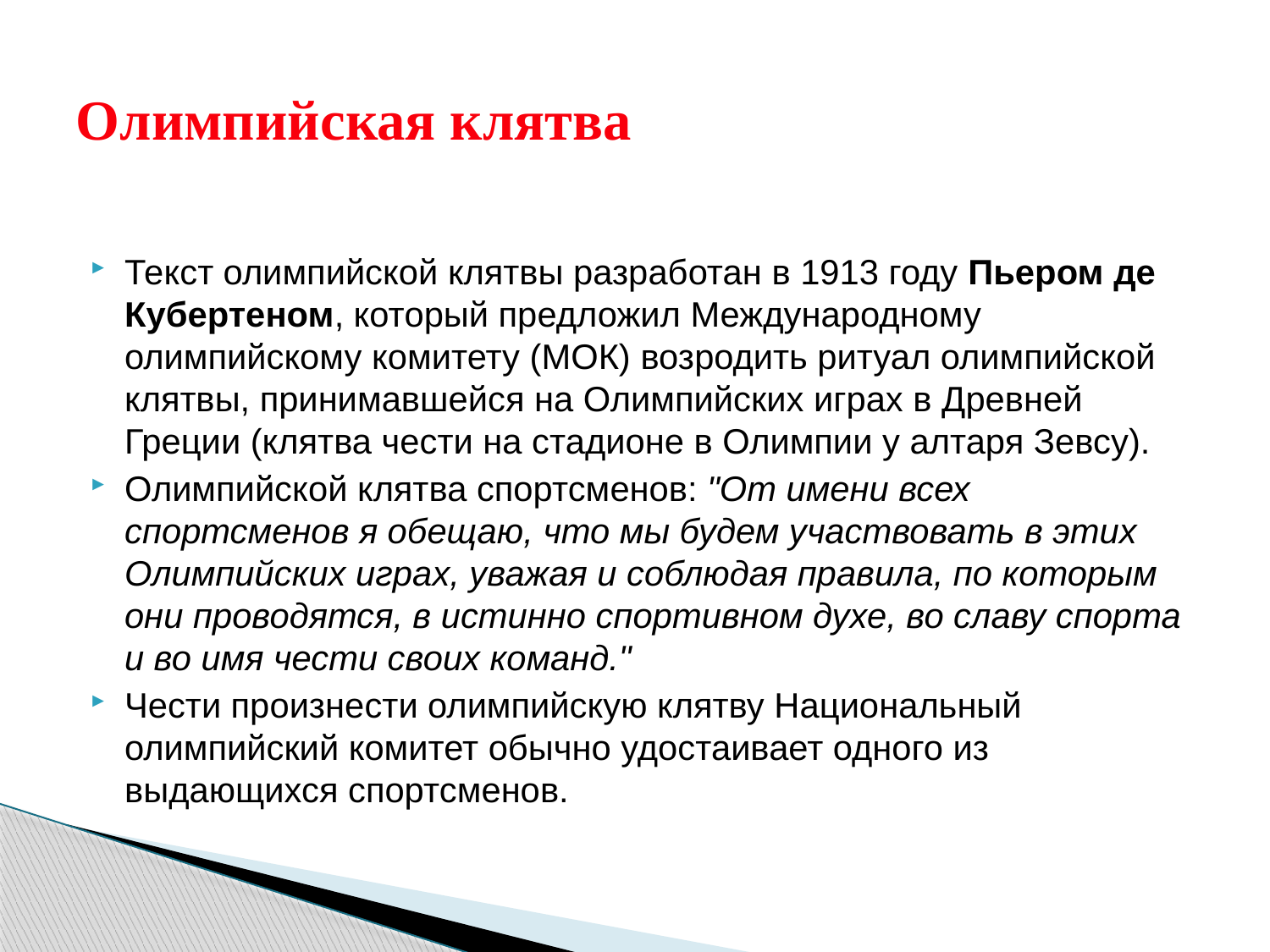

# Олимпийская клятва

Текст олимпийской клятвы разработан в 1913 году Пьером де Кубертеном, который предложил Международному олимпийскому комитету (МОК) возродить ритуал олимпийской клятвы, принимавшейся на Олимпийских играх в Древней Греции (клятва чести на стадионе в Олимпии у алтаря Зевсу).
Олимпийской клятва спортсменов: "От имени всех спортсменов я обещаю, что мы будем участвовать в этих Олимпийских играх, уважая и соблюдая правила, по которым они проводятся, в истинно спортивном духе, во славу спорта и во имя чести своих команд."
Чести произнести олимпийскую клятву Национальный олимпийский комитет обычно удостаивает одного из выдающихся спортсменов.